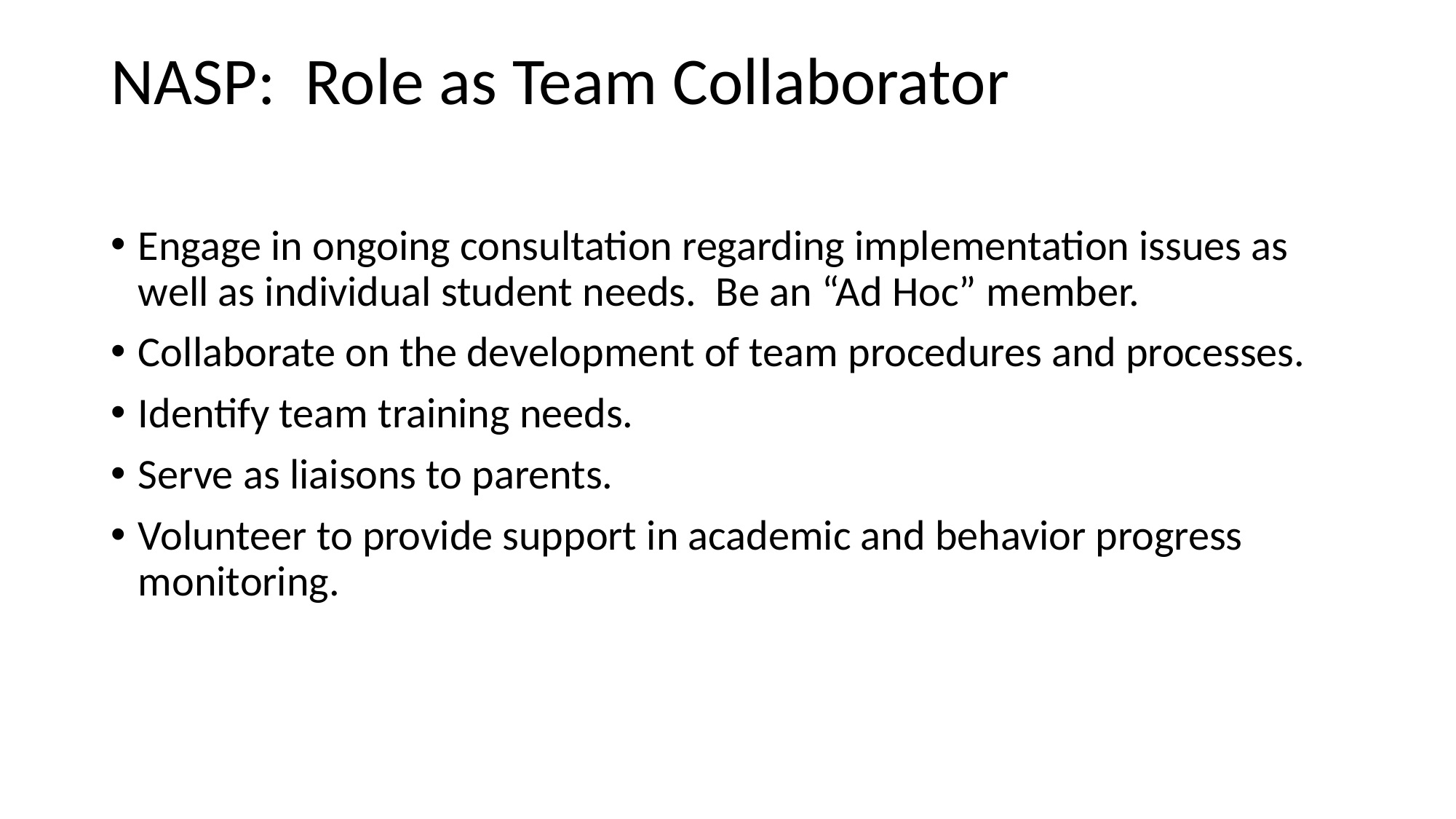

# NASP:  Role as Team Collaborator
Engage in ongoing consultation regarding implementation issues as well as individual student needs.  Be an “Ad Hoc” member.
Collaborate on the development of team procedures and processes.
Identify team training needs.
Serve as liaisons to parents.
Volunteer to provide support in academic and behavior progress monitoring.